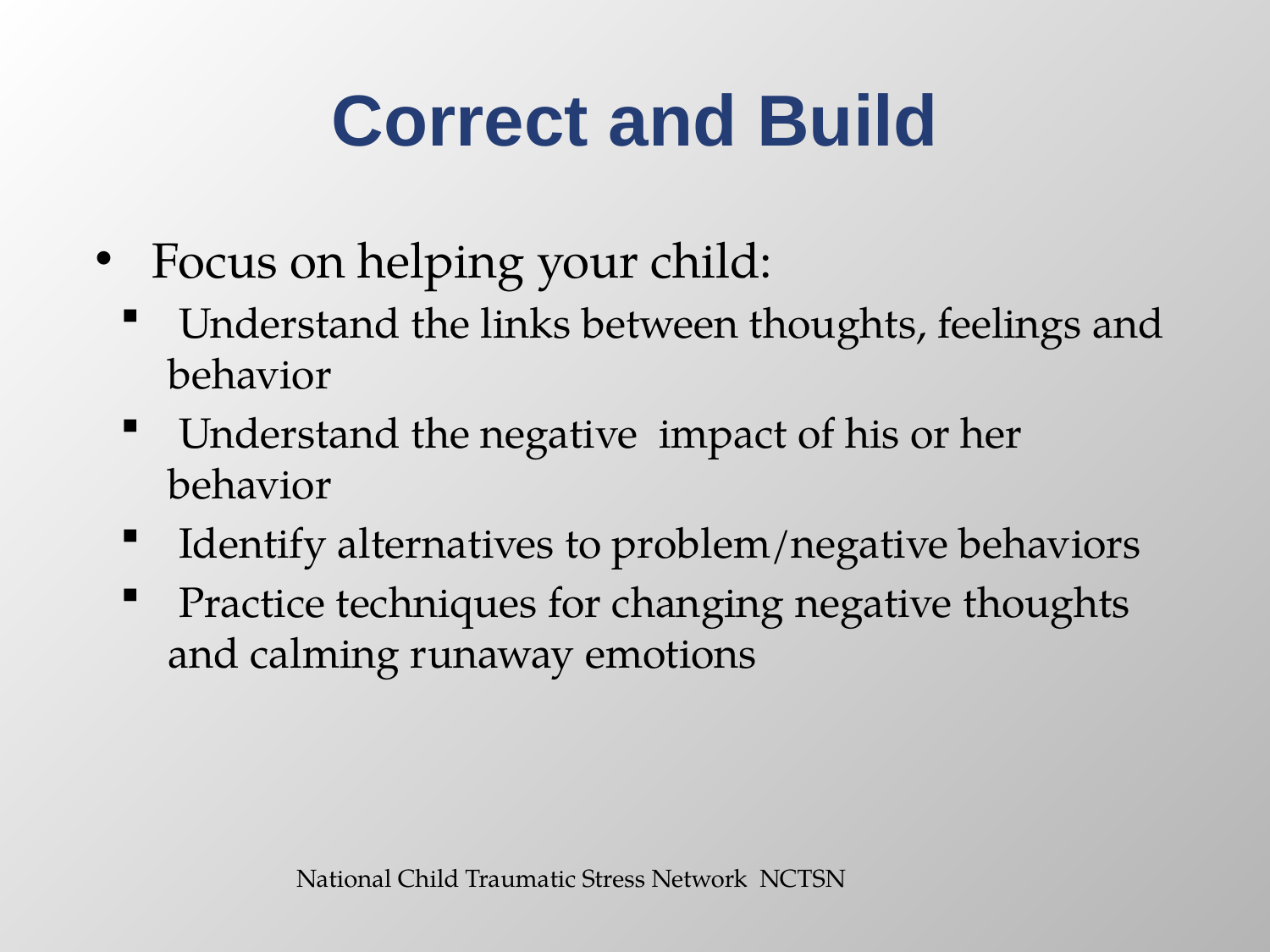

# Correct and Build
Focus on helping your child:
 Understand the links between thoughts, feelings and behavior
 Understand the negative  impact of his or her behavior
 Identify alternatives to problem/negative behaviors
 Practice techniques for changing negative thoughts and calming runaway emotions
National Child Traumatic Stress Network  NCTSN